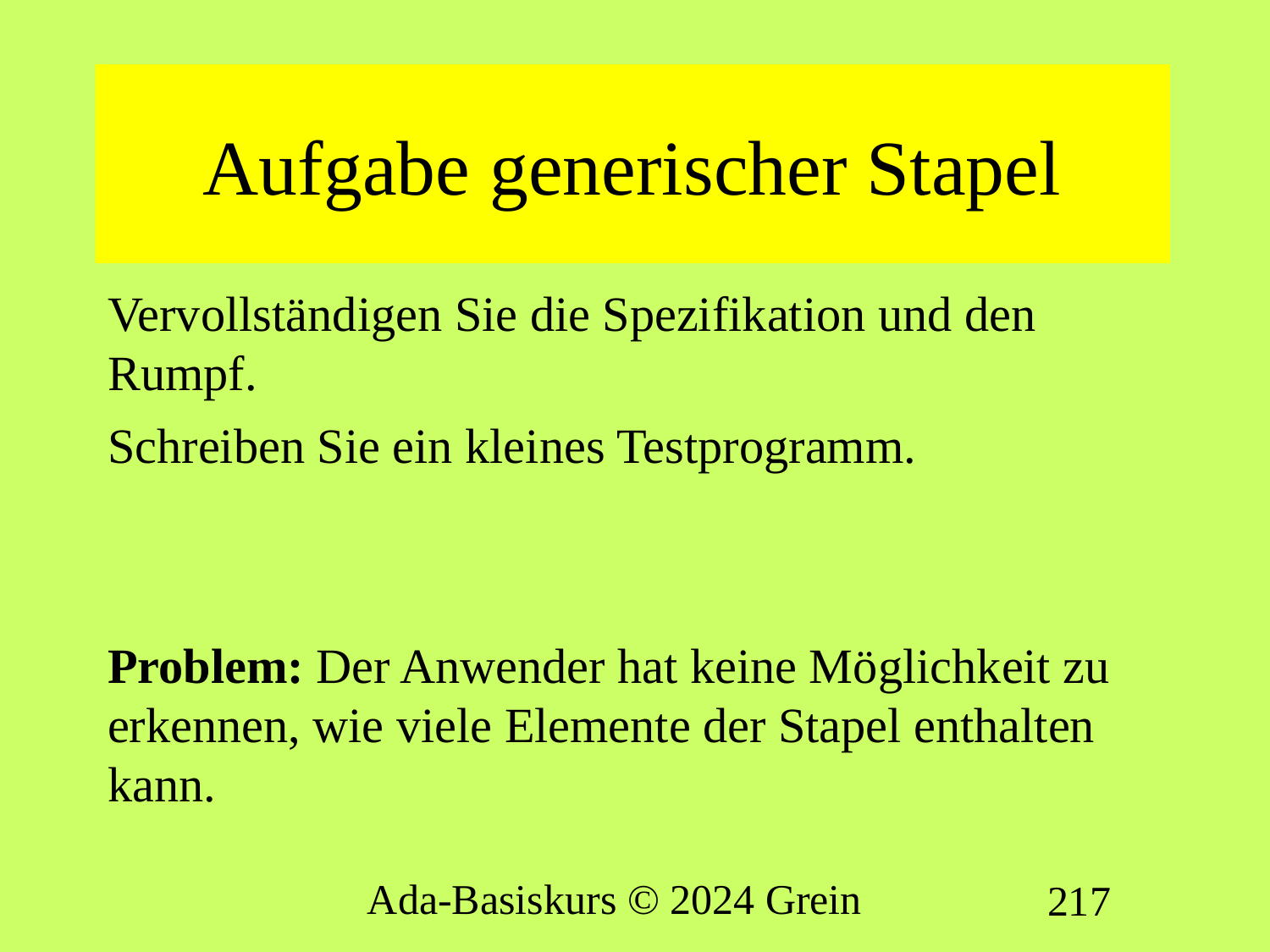

# Aufgabe generischer Stapel
Vervollständigen Sie die Spezifikation und den Rumpf.
Schreiben Sie ein kleines Testprogramm.

Problem: Der Anwender hat keine Möglichkeit zu erkennen, wie viele Elemente der Stapel enthalten kann.
Ada-Basiskurs © 2024 Grein
217